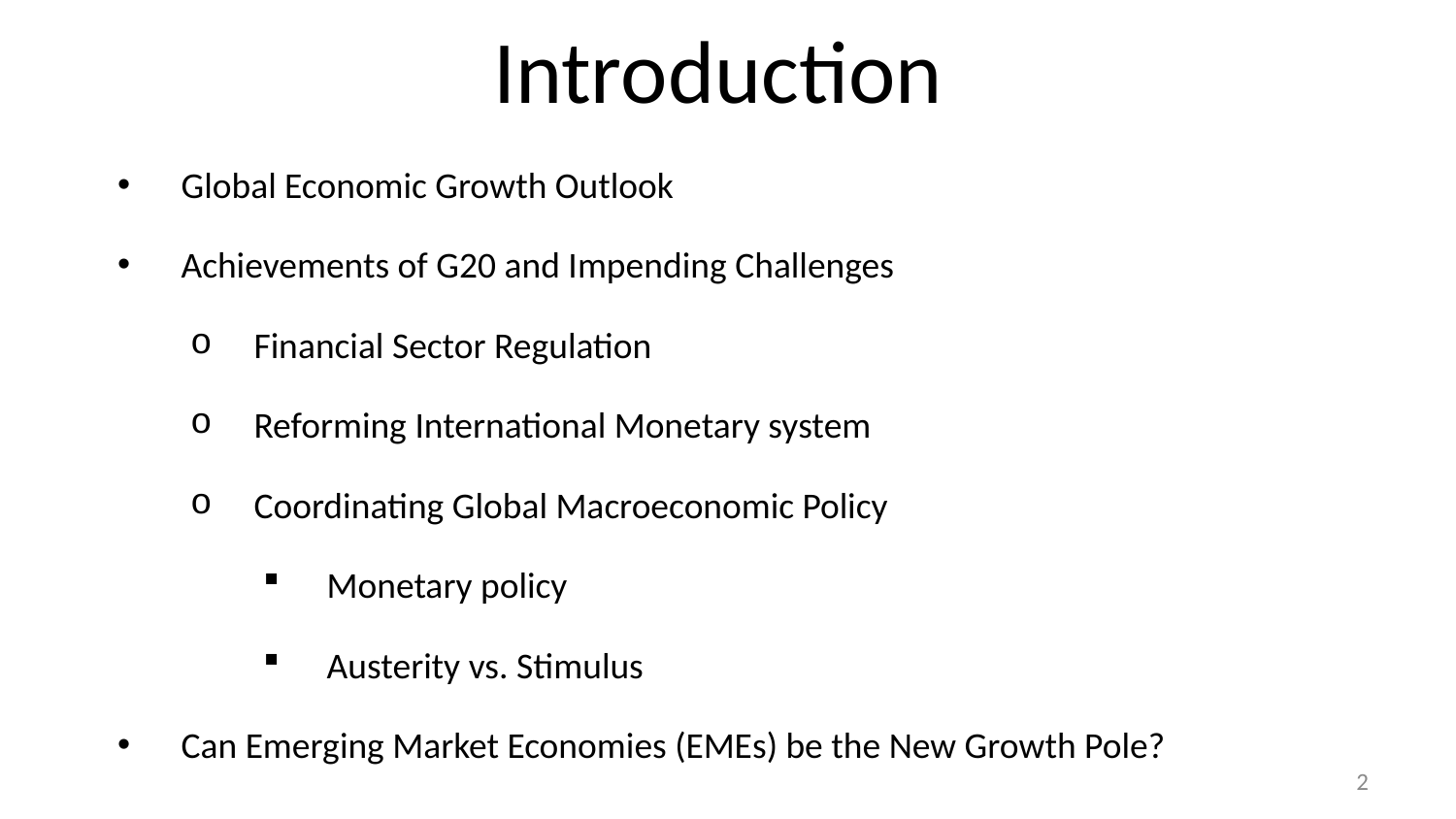

# Introduction
Global Economic Growth Outlook
Achievements of G20 and Impending Challenges
Financial Sector Regulation
Reforming International Monetary system
Coordinating Global Macroeconomic Policy
Monetary policy
Austerity vs. Stimulus
Can Emerging Market Economies (EMEs) be the New Growth Pole?
2